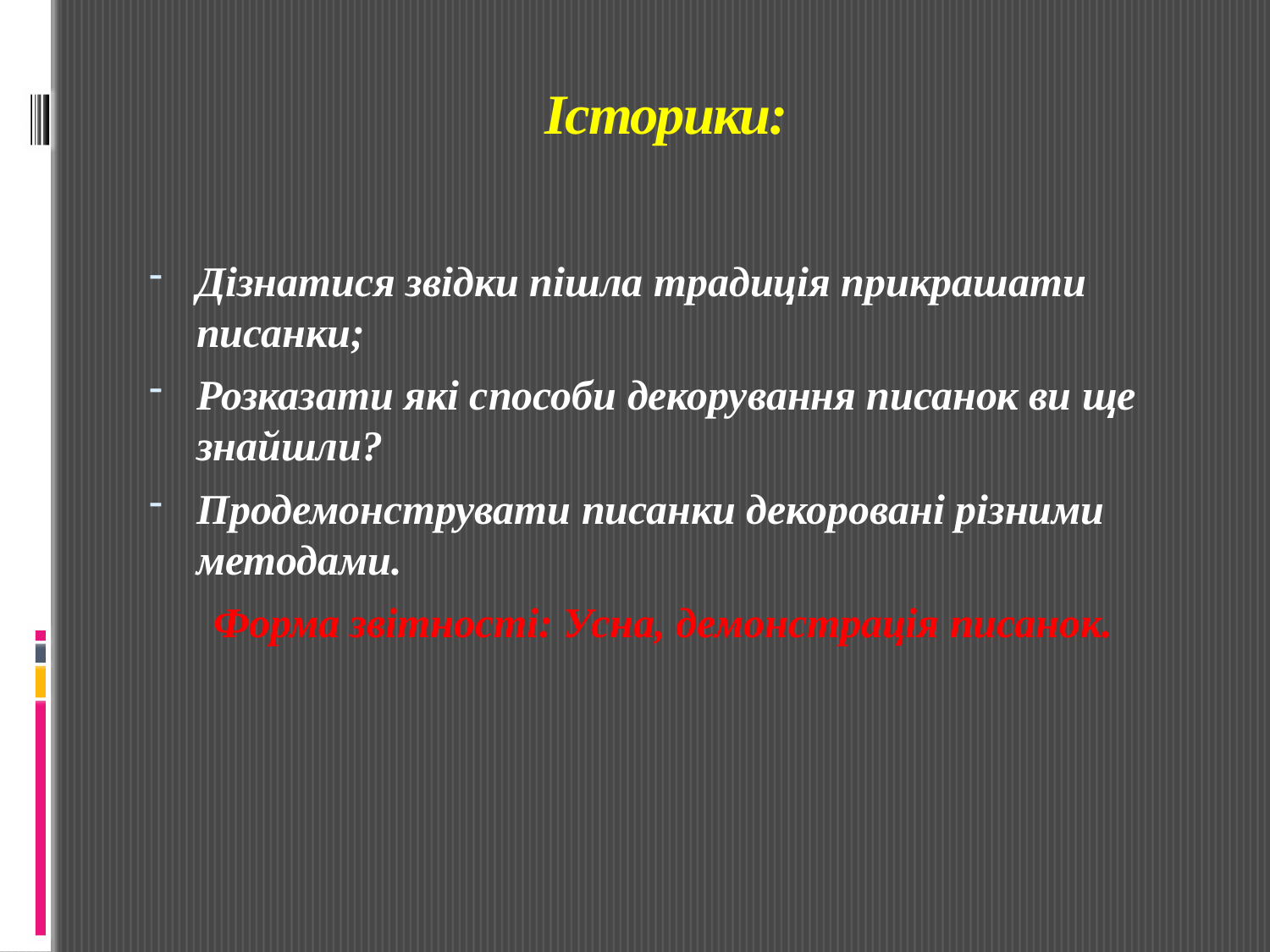

# Історики:
Дізнатися звідки пішла традиція прикрашати писанки;
Розказати які способи декорування писанок ви ще знайшли?
Продемонструвати писанки декоровані різними методами.
       Форма звітності: Усна, демонстрація писанок.